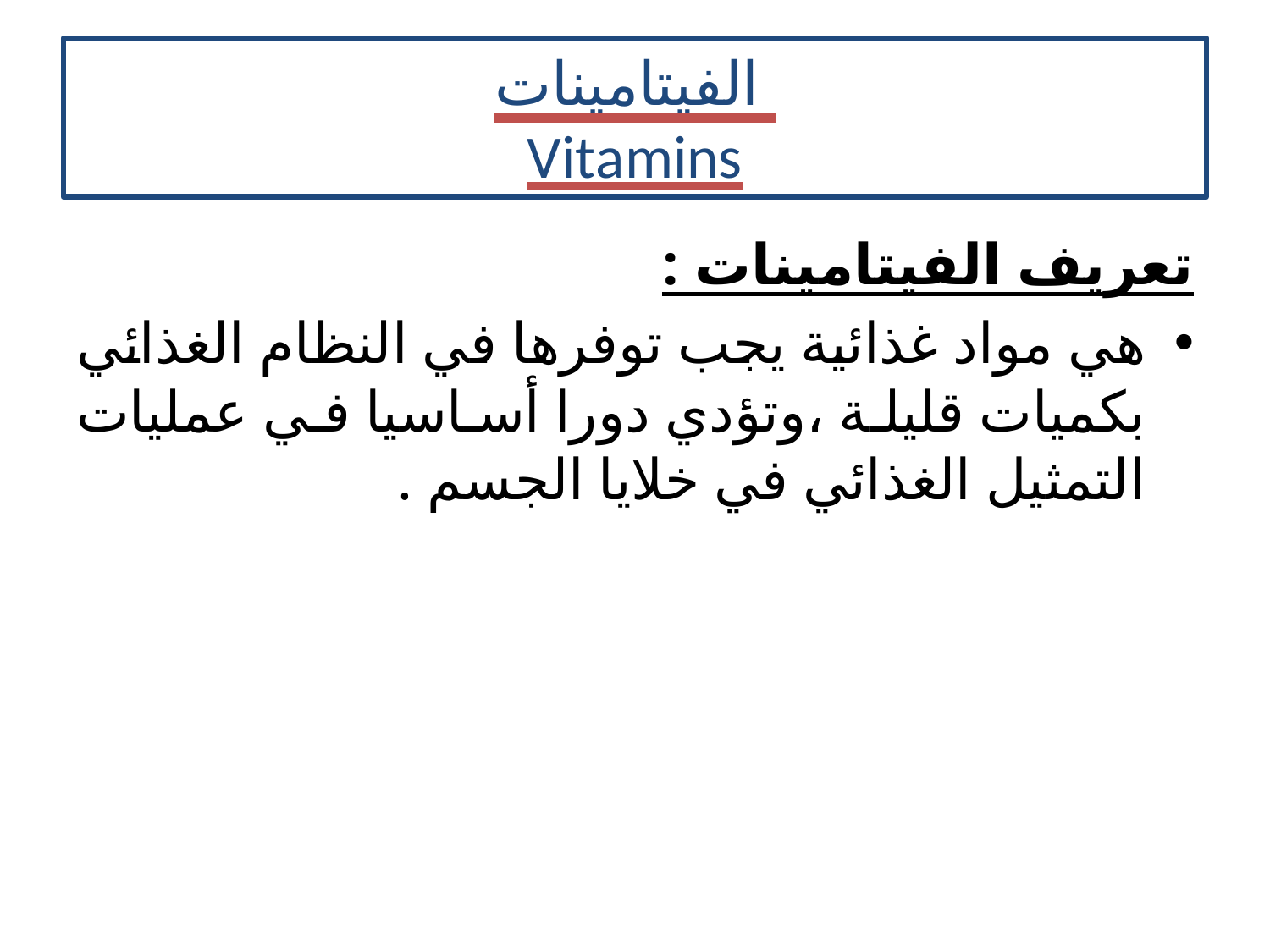

# الفيتامينات Vitamins
تعريف الفيتامينات :
هي مواد غذائية يجب توفرها في النظام الغذائي بكميات قليلة ،وتؤدي دورا أساسيا في عمليات التمثيل الغذائي في خلايا الجسم .